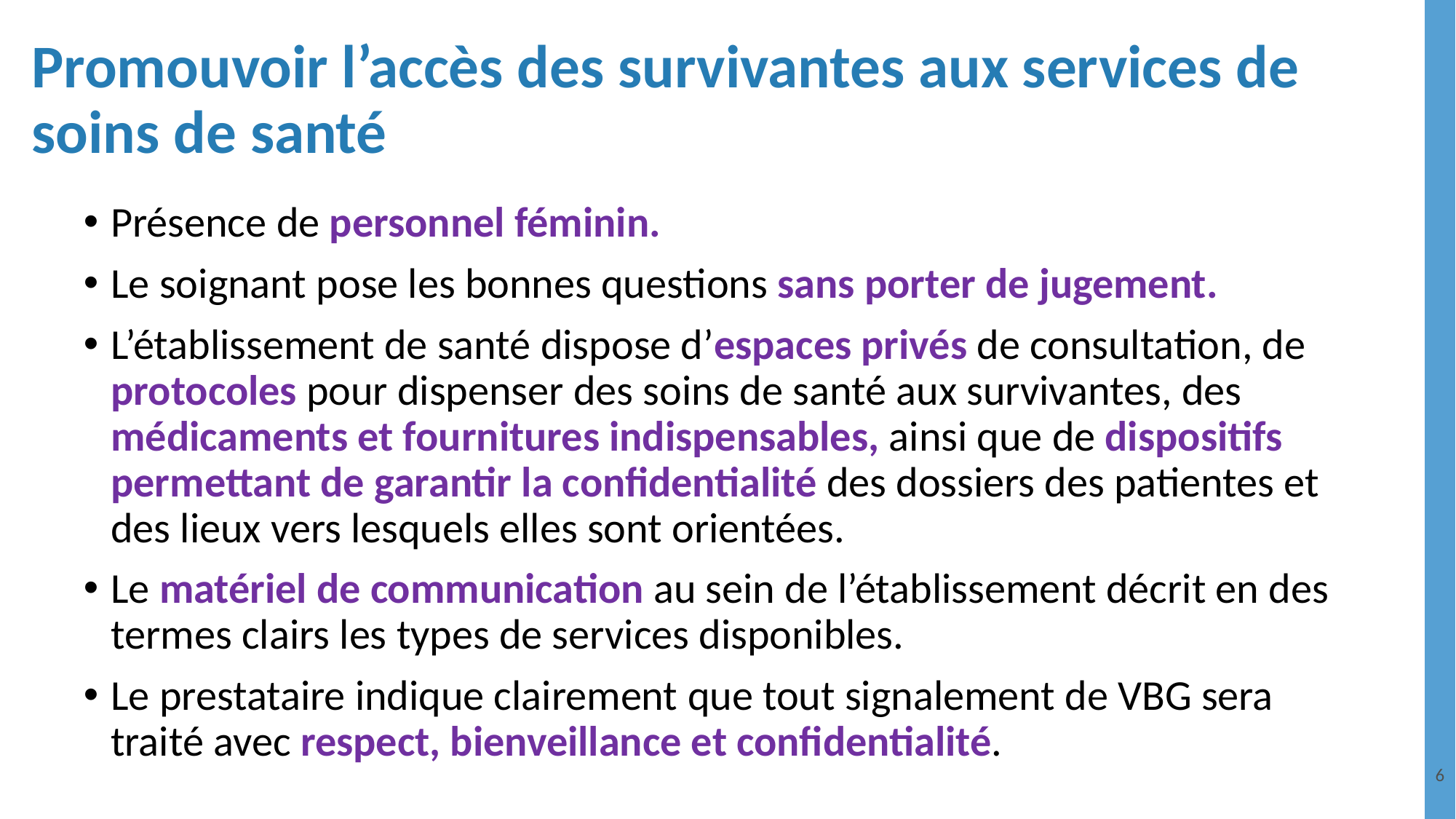

# Promouvoir l’accès des survivantes aux services de soins de santé
Présence de personnel féminin.
Le soignant pose les bonnes questions sans porter de jugement.
L’établissement de santé dispose d’espaces privés de consultation, de protocoles pour dispenser des soins de santé aux survivantes, des médicaments et fournitures indispensables, ainsi que de dispositifs permettant de garantir la confidentialité des dossiers des patientes et des lieux vers lesquels elles sont orientées.
Le matériel de communication au sein de l’établissement décrit en des termes clairs les types de services disponibles.
Le prestataire indique clairement que tout signalement de VBG sera traité avec respect, bienveillance et confidentialité.
6